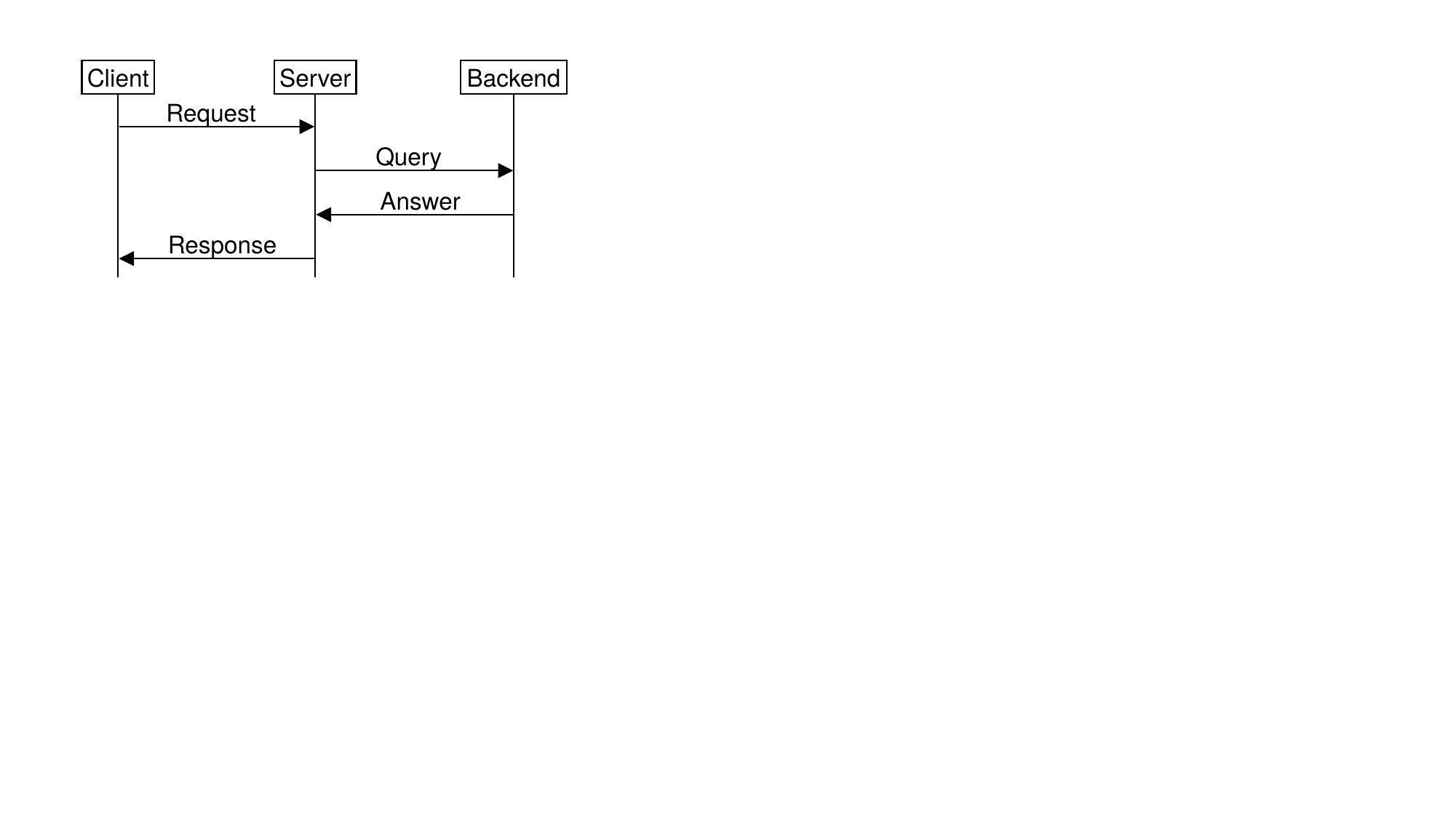

Client
Server
Backend
Request
Query
Answer
Response